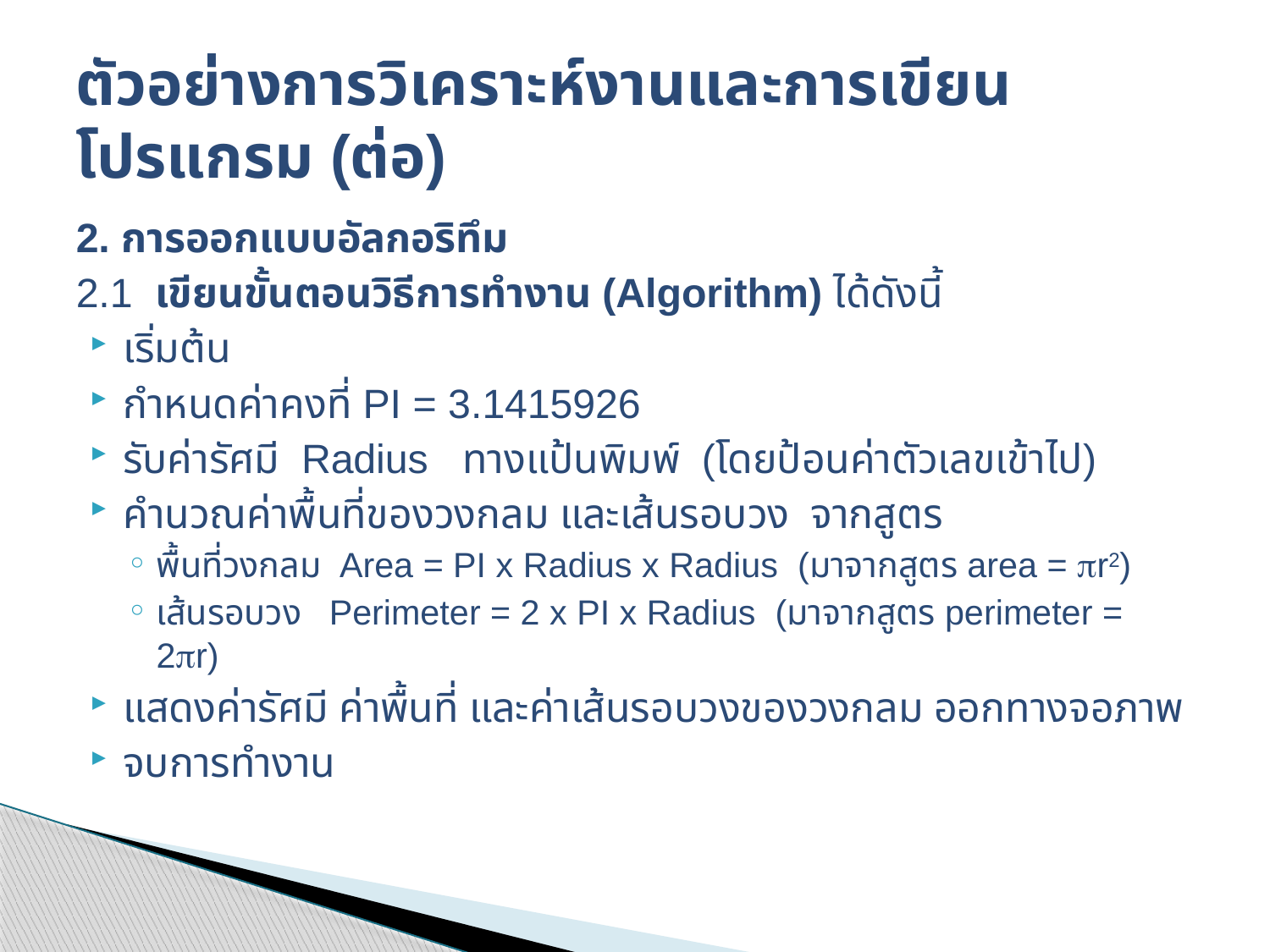

# ตัวอย่างการวิเคราะห์งานและการเขียนโปรแกรม (ต่อ)
2. การออกแบบอัลกอริทึม
2.1  เขียนขั้นตอนวิธีการทำงาน (Algorithm) ได้ดังนี้
เริ่มต้น
กำหนดค่าคงที่ PI = 3.1415926
รับค่ารัศมี  Radius   ทางแป้นพิมพ์  (โดยป้อนค่าตัวเลขเข้าไป)
คำนวณค่าพื้นที่ของวงกลม และเส้นรอบวง  จากสูตร
พื้นที่วงกลม  Area = PI x Radius x Radius  (มาจากสูตร area = πr2)
เส้นรอบวง   Perimeter = 2 x PI x Radius  (มาจากสูตร perimeter = 2πr)
แสดงค่ารัศมี ค่าพื้นที่ และค่าเส้นรอบวงของวงกลม ออกทางจอภาพ
จบการทำงาน